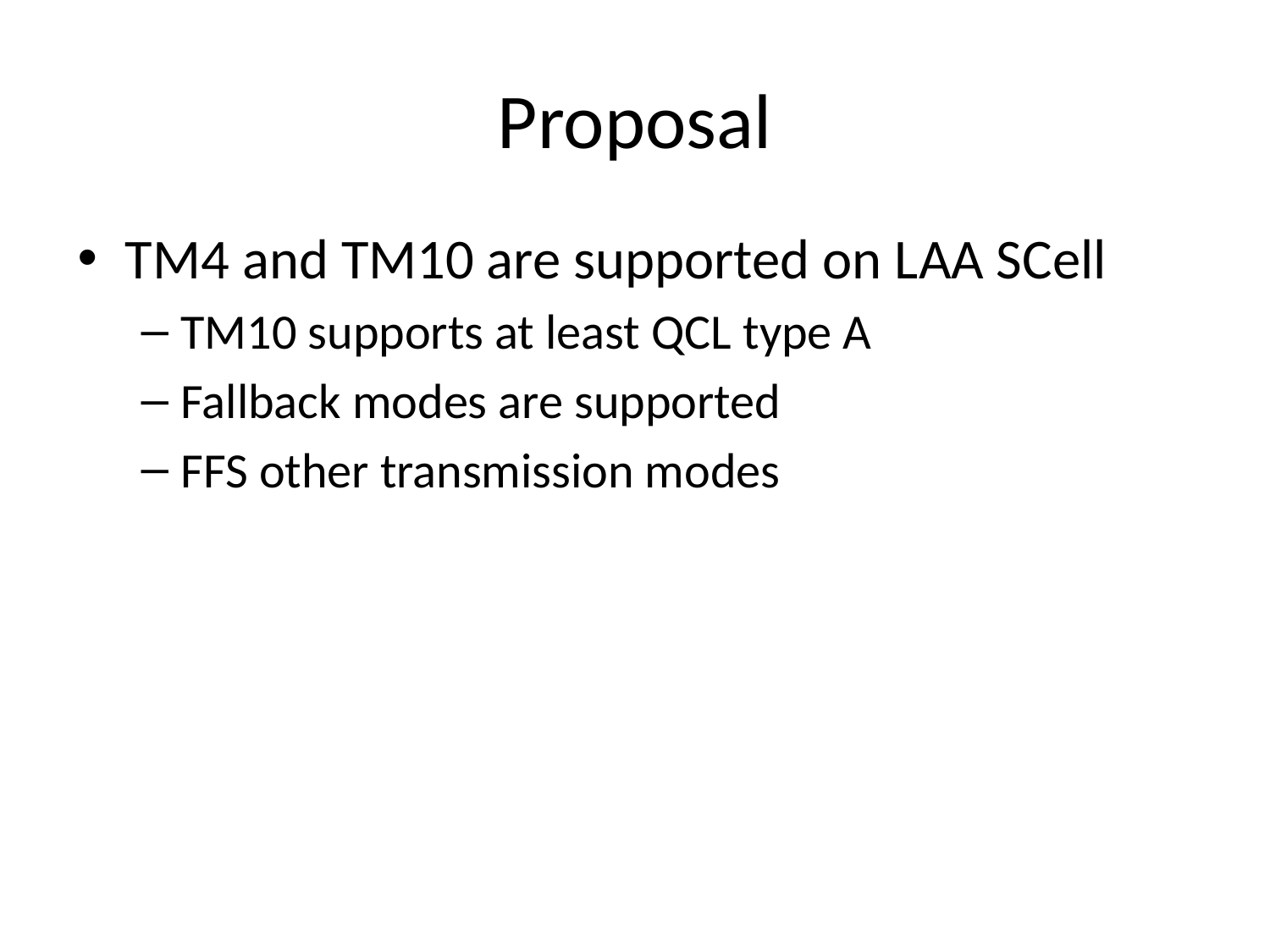

# Proposal
TM4 and TM10 are supported on LAA SCell
TM10 supports at least QCL type A
Fallback modes are supported
FFS other transmission modes